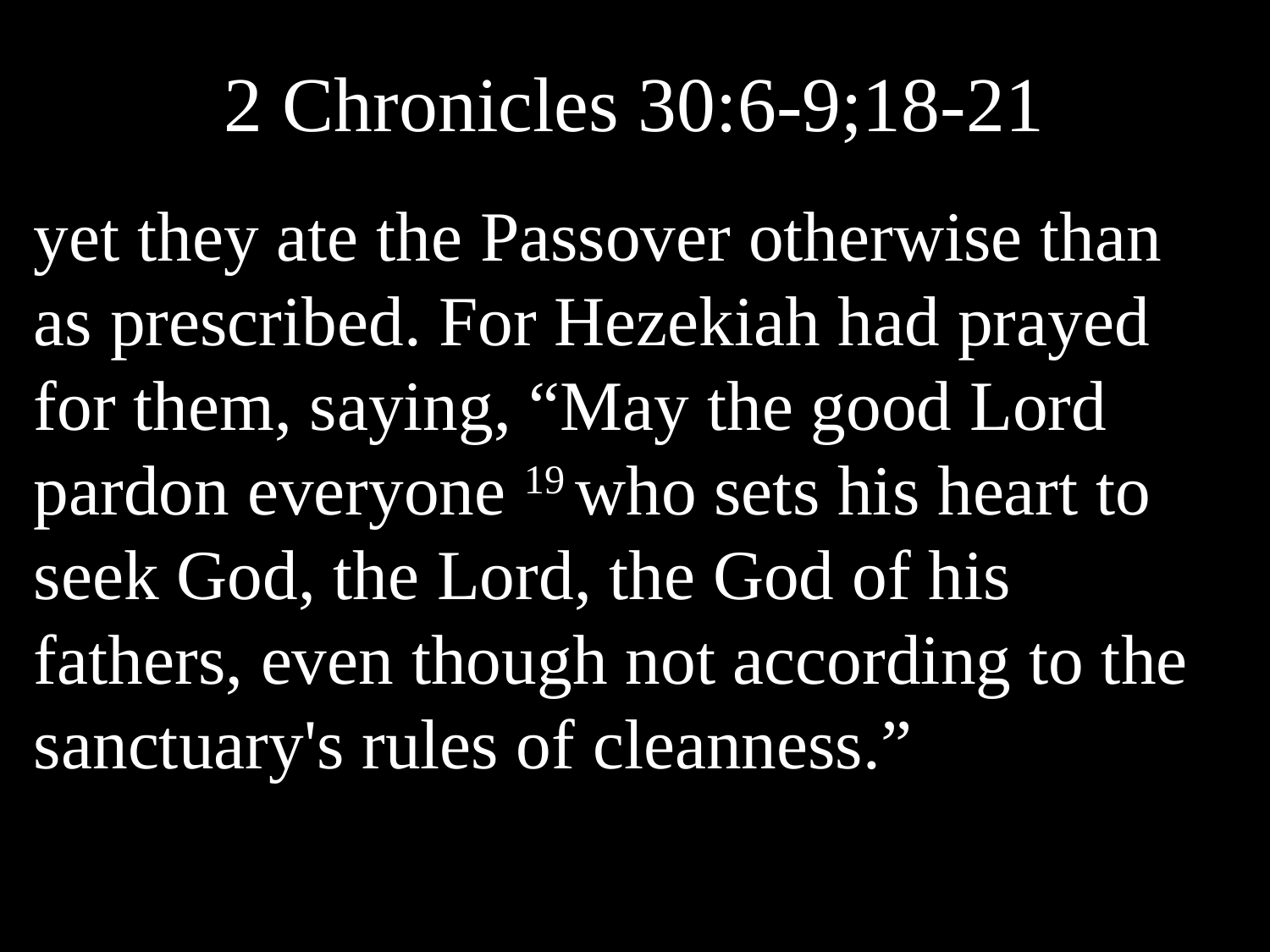

# 2 Chronicles 30:6-9;18-21
yet they ate the Passover otherwise than as prescribed. For Hezekiah had prayed for them, saying, “May the good Lord pardon everyone 19 who sets his heart to seek God, the Lord, the God of his fathers, even though not according to the sanctuary's rules of cleanness.”